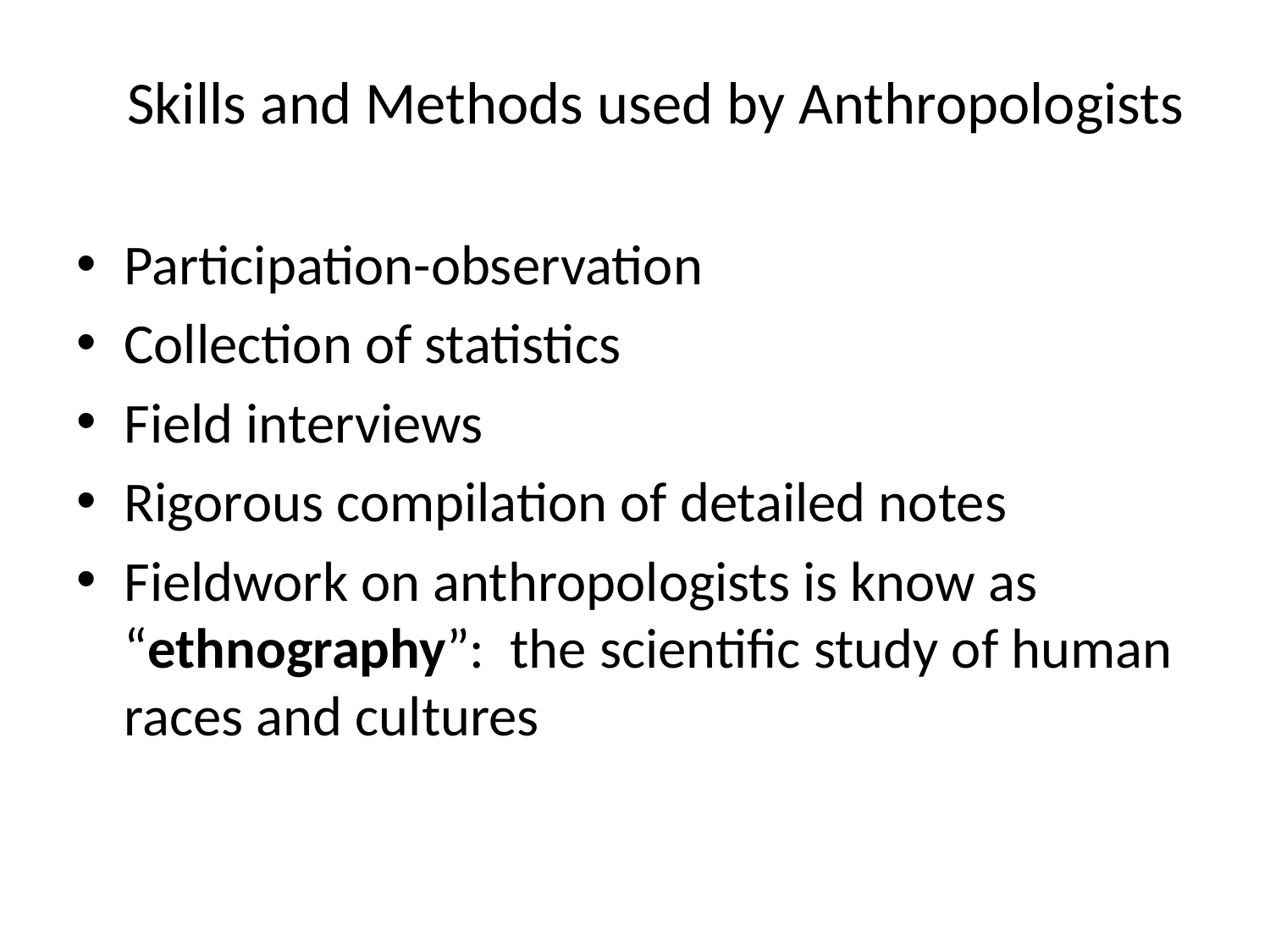

# Skills and Methods used by Anthropologists
Participation-observation
Collection of statistics
Field interviews
Rigorous compilation of detailed notes
Fieldwork on anthropologists is know as “ethnography”:  the scientific study of human races and cultures